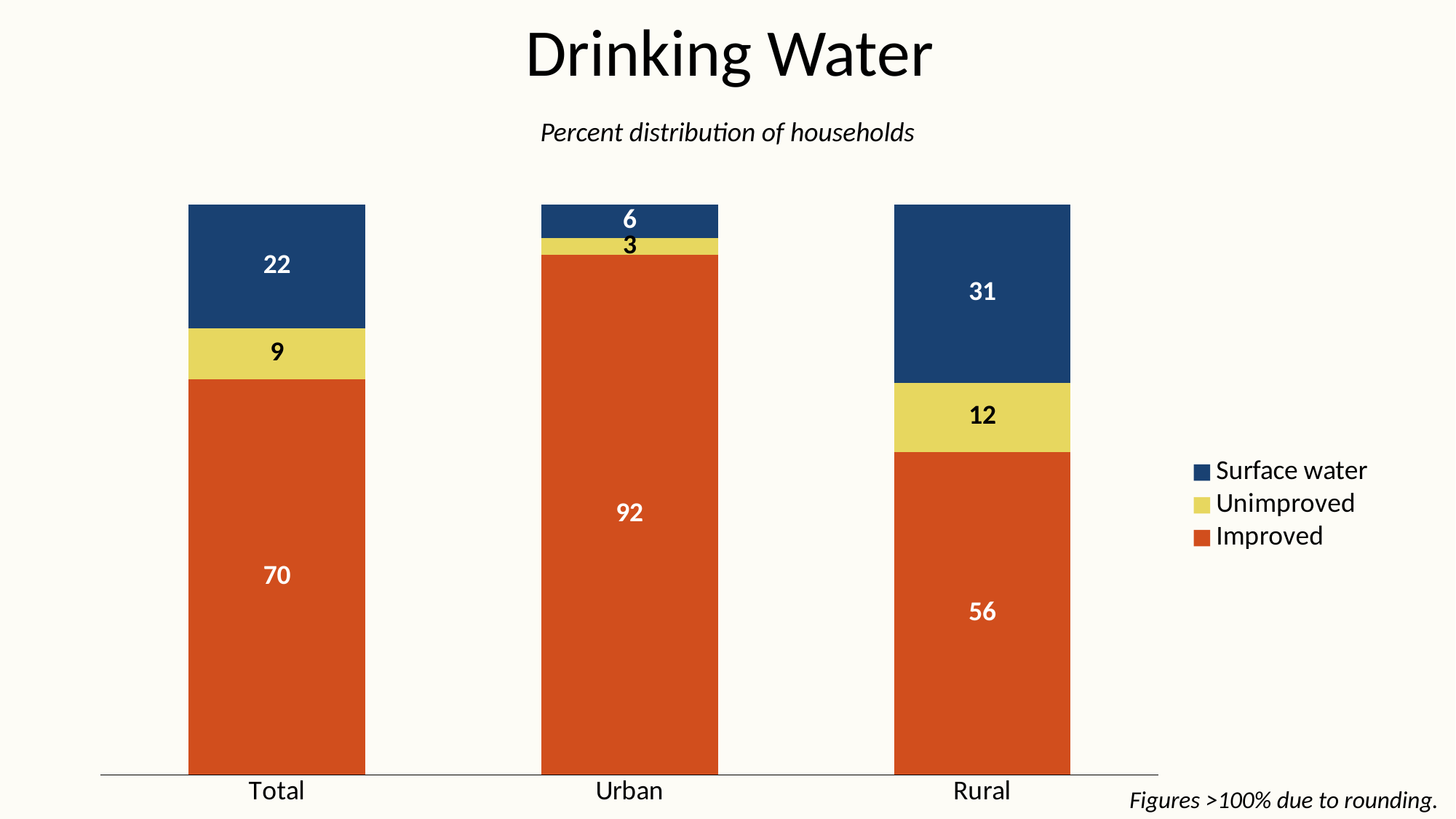

# Drinking Water
Percent distribution of households

### Chart

| Category | Improved | Unimproved | Surface water |
|---|---|---|---|
| Total | 70.0 | 9.0 | 22.0 |
| Urban | 92.0 | 3.0 | 6.0 |
| Rural | 56.0 | 12.0 | 31.0 |
Figures >100% due to rounding.